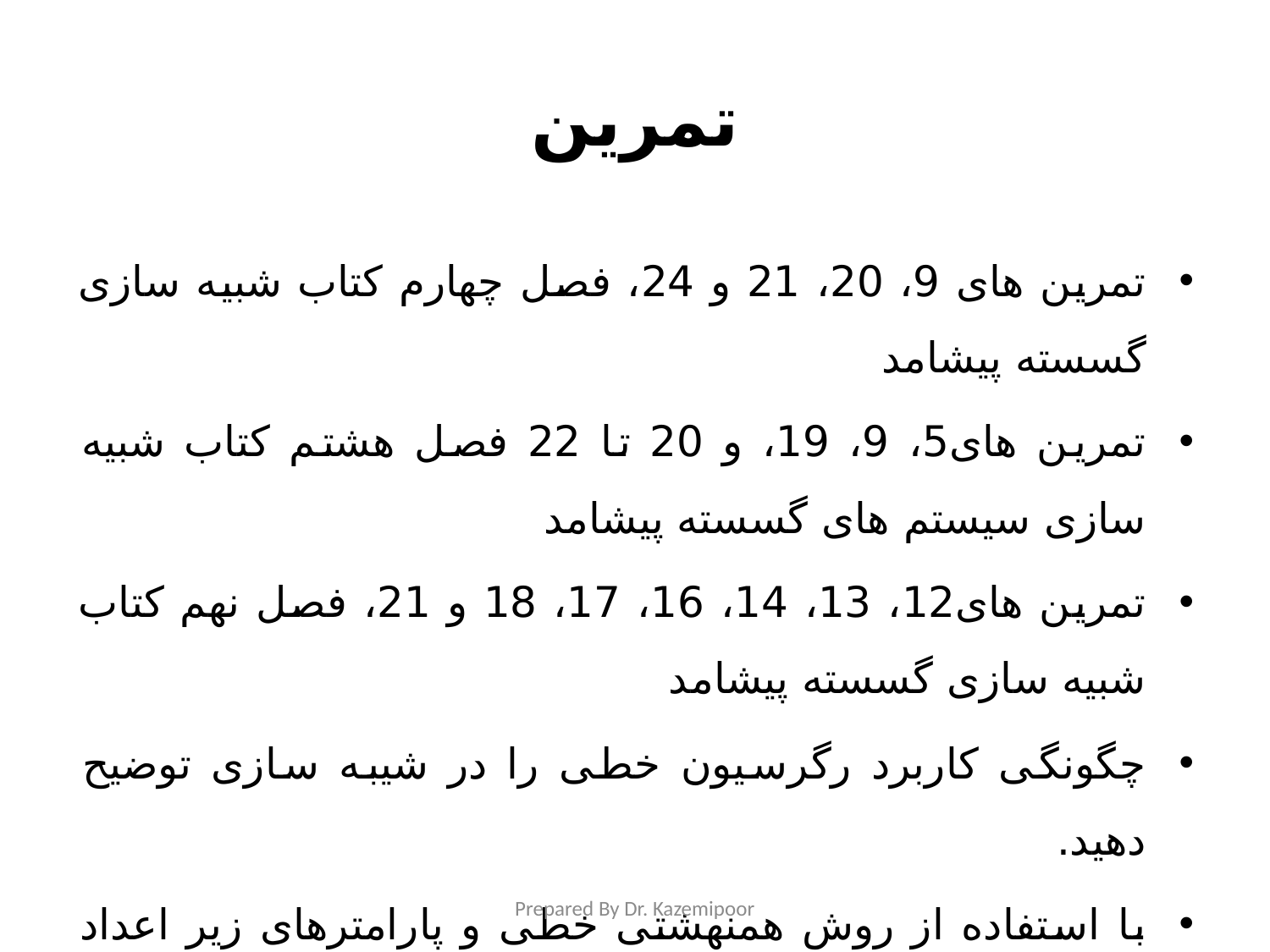

# تمرین
تمرین های 9، 20، 21 و 24، فصل چهارم کتاب شبیه سازی گسسته پیشامد
تمرین های5، 9، 19، و 20 تا 22 فصل هشتم کتاب شبیه سازی سیستم های گسسته پیشامد
تمرین های12، 13، 14، 16، 17، 18 و 21، فصل نهم کتاب شبیه سازی گسسته پیشامد
چگونگی کاربرد رگرسیون خطی را در شیبه سازی توضیح دهید.
با استفاده از روش همنهشتی خطی و پارامترهای زیر اعداد تصادفی مربوط را تولید کرده و طول دنباله تصادفی تولید شده را بدست آورید.
a=4951		c=247		m=256
Prepared By Dr. Kazemipoor